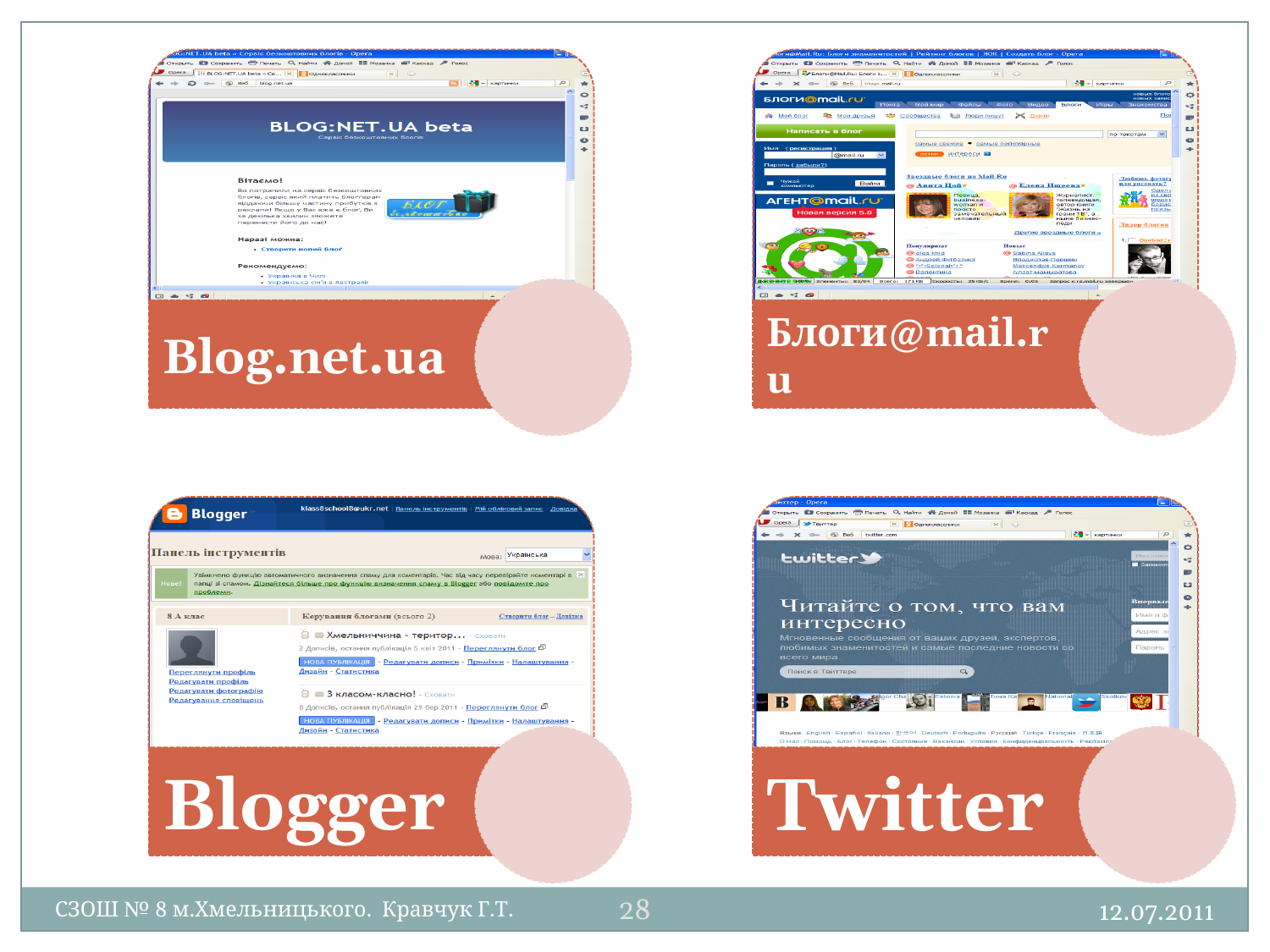

Blog.net.ua
Блоги@mаіl.ru
Blogger
Twitter
28
12.07.2011
СЗОШ № 8 м.Хмельницького.  Кравчук Г.Т.